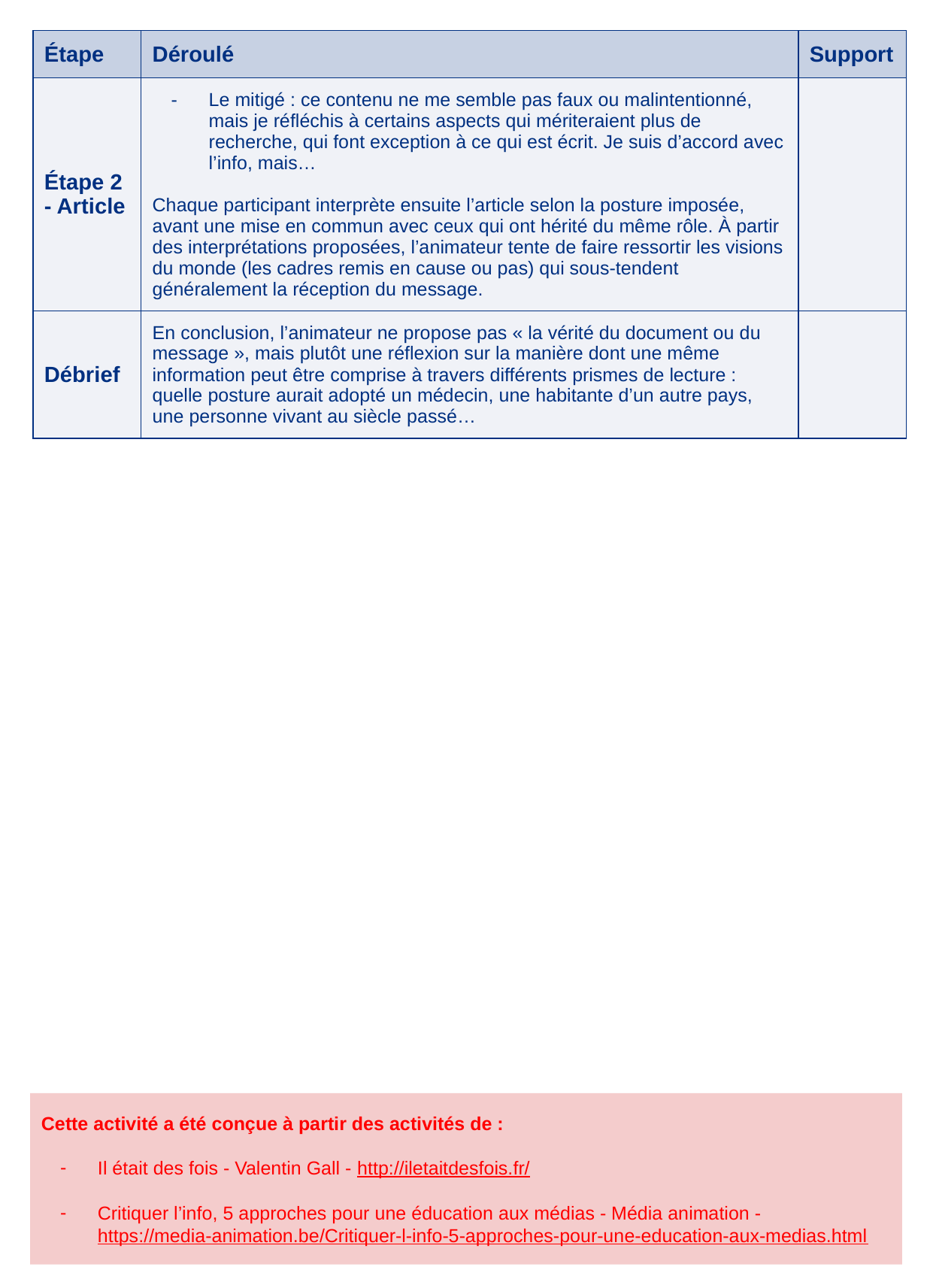

| Étape | Déroulé | Support |
| --- | --- | --- |
| Étape 2 - Article | Le mitigé : ce contenu ne me semble pas faux ou malintentionné, mais je réfléchis à certains aspects qui mériteraient plus de recherche, qui font exception à ce qui est écrit. Je suis d’accord avec l’info, mais… Chaque participant interprète ensuite l’article selon la posture imposée, avant une mise en commun avec ceux qui ont hérité du même rôle. À partir des interprétations proposées, l’animateur tente de faire ressortir les visions du monde (les cadres remis en cause ou pas) qui sous-tendent généralement la réception du message. |  |
| Débrief | En conclusion, l’animateur ne propose pas « la vérité du document ou du message », mais plutôt une réflexion sur la manière dont une même information peut être comprise à travers différents prismes de lecture : quelle posture aurait adopté un médecin, une habitante d’un autre pays, une personne vivant au siècle passé… |  |
Cette activité a été conçue à partir des activités de :

Il était des fois - Valentin Gall - http://iletaitdesfois.fr/
Critiquer l’info, 5 approches pour une éducation aux médias - Média animation - https://media-animation.be/Critiquer-l-info-5-approches-pour-une-education-aux-medias.html